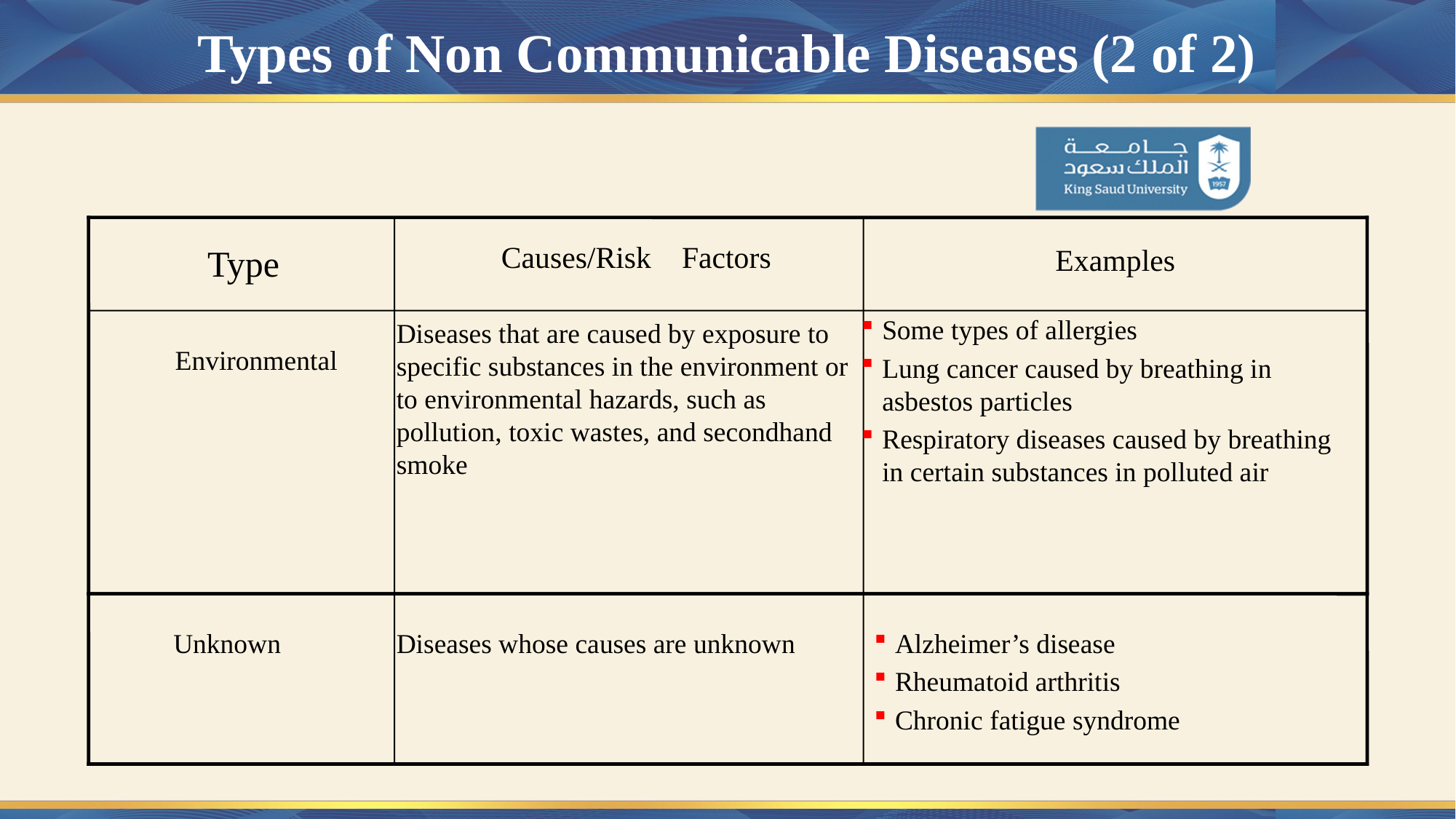

# Types of Non Communicable Diseases (2 of 2)

    Causes/Risk    Factors
Type
Examples
Some types of allergies
Lung cancer caused by breathing in asbestos particles
Respiratory diseases caused by breathing in certain substances in polluted air

Diseases that are caused by exposure to specific substances in the environment or to environmental hazards, such as pollution, toxic wastes, and secondhand smoke
Environmental

Unknown
Diseases whose causes are unknown
Alzheimer’s disease
Rheumatoid arthritis
Chronic fatigue syndrome